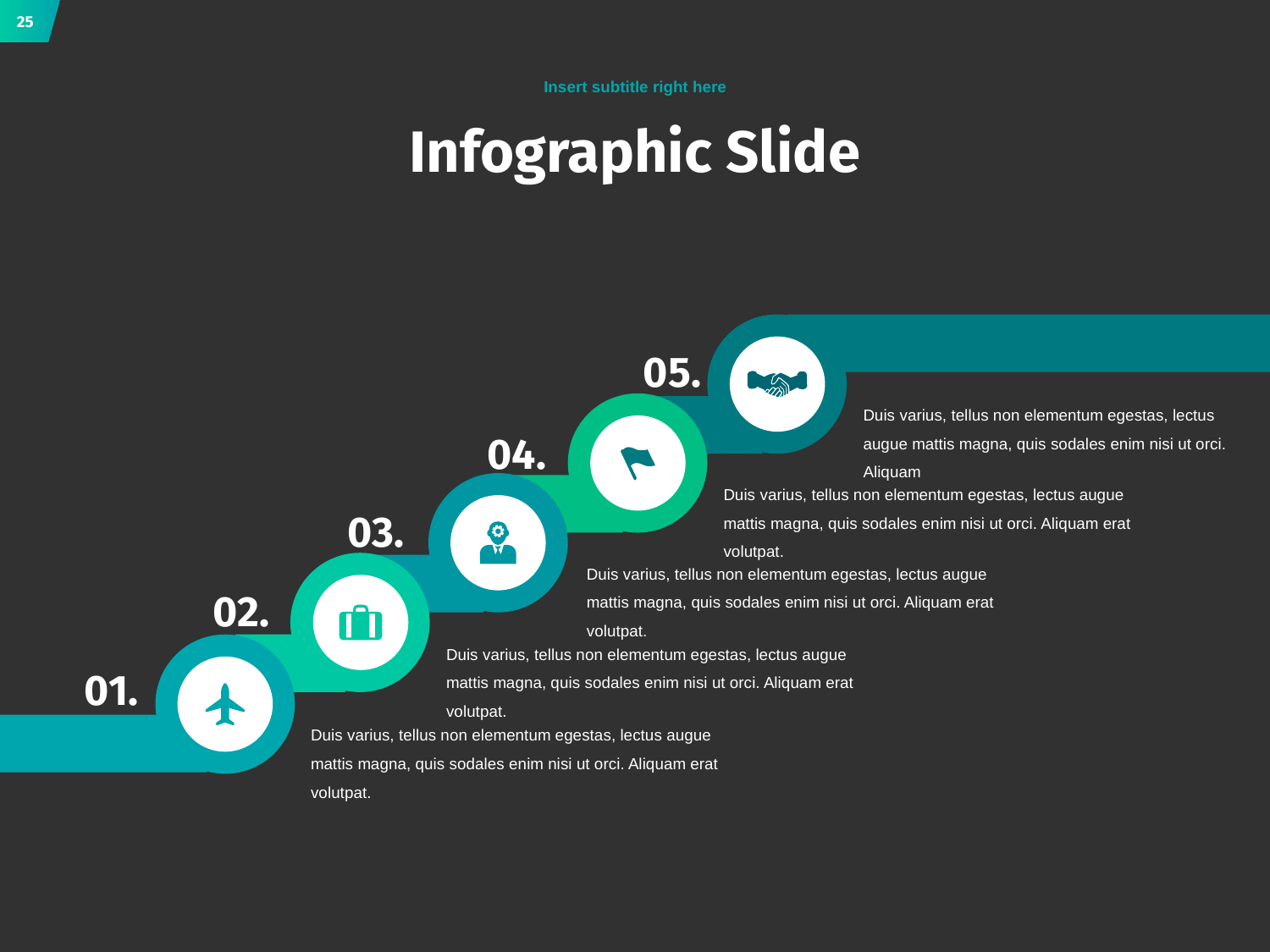

25
Insert subtitle right here
# Infographic Slide

05.

Duis varius, tellus non elementum egestas, lectus augue mattis magna, quis sodales enim nisi ut orci. Aliquam

04.

Duis varius, tellus non elementum egestas, lectus augue mattis magna, quis sodales enim nisi ut orci. Aliquam erat volutpat.

03.

Duis varius, tellus non elementum egestas, lectus augue mattis magna, quis sodales enim nisi ut orci. Aliquam erat volutpat.

02.

Duis varius, tellus non elementum egestas, lectus augue mattis magna, quis sodales enim nisi ut orci. Aliquam erat volutpat.

01.

Duis varius, tellus non elementum egestas, lectus augue mattis magna, quis sodales enim nisi ut orci. Aliquam erat volutpat.